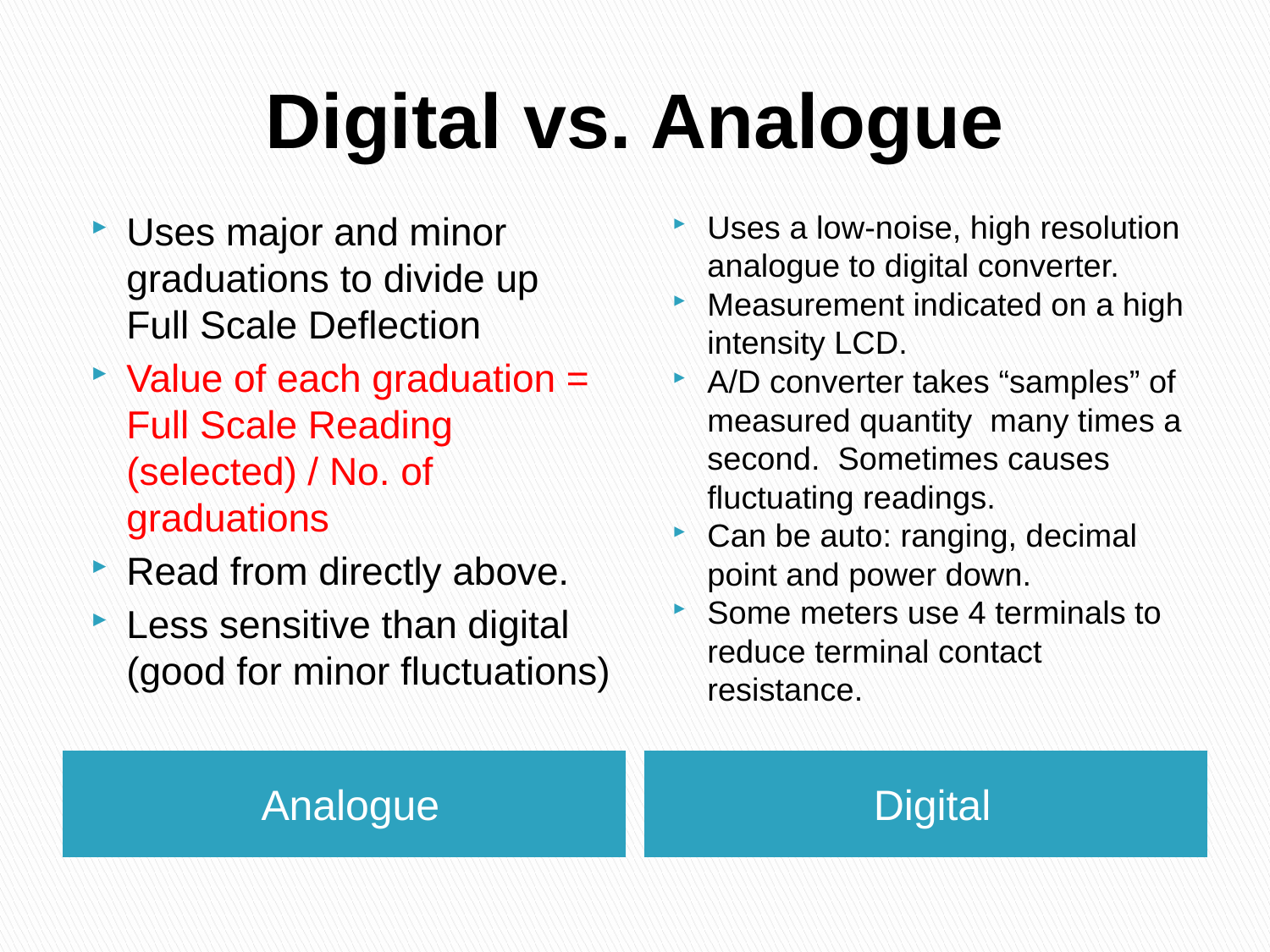

Digital vs. Analogue

Uses major and minor graduations to divide up Full Scale Deflection
Value of each graduation = Full Scale Reading (selected) / No. of graduations
Read from directly above.
Less sensitive than digital (good for minor fluctuations)

Uses a low-noise, high resolution analogue to digital converter.
Measurement indicated on a high intensity LCD.
A/D converter takes “samples” of measured quantity  many times a second.  Sometimes causes fluctuating readings.
Can be auto: ranging, decimal point and power down.
Some meters use 4 terminals to reduce terminal contact  resistance.

Analogue
Digital